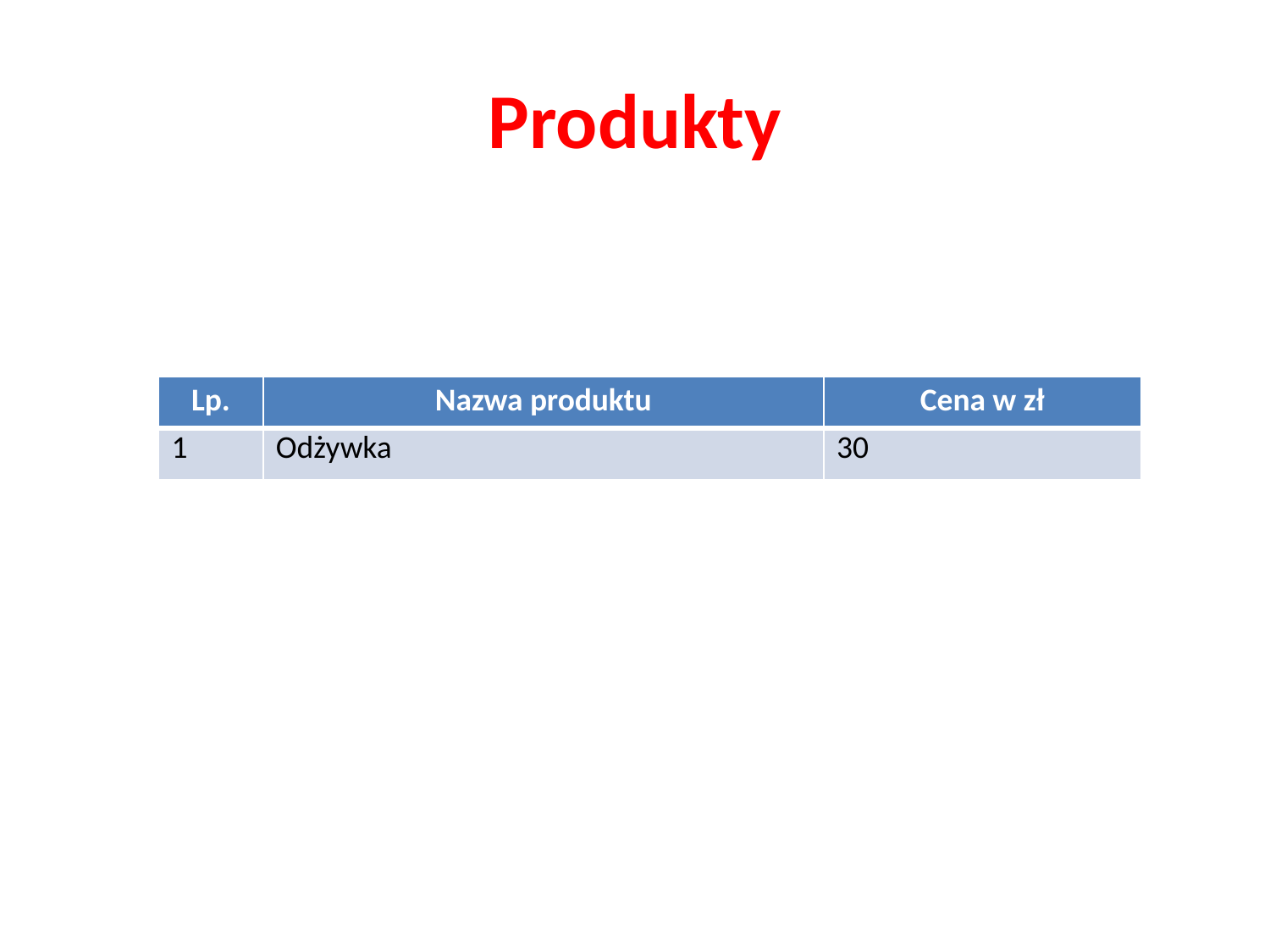

# Produkty
| Lp. | Nazwa produktu | Cena w zł |
| --- | --- | --- |
| 1 | Odżywka | 30 |